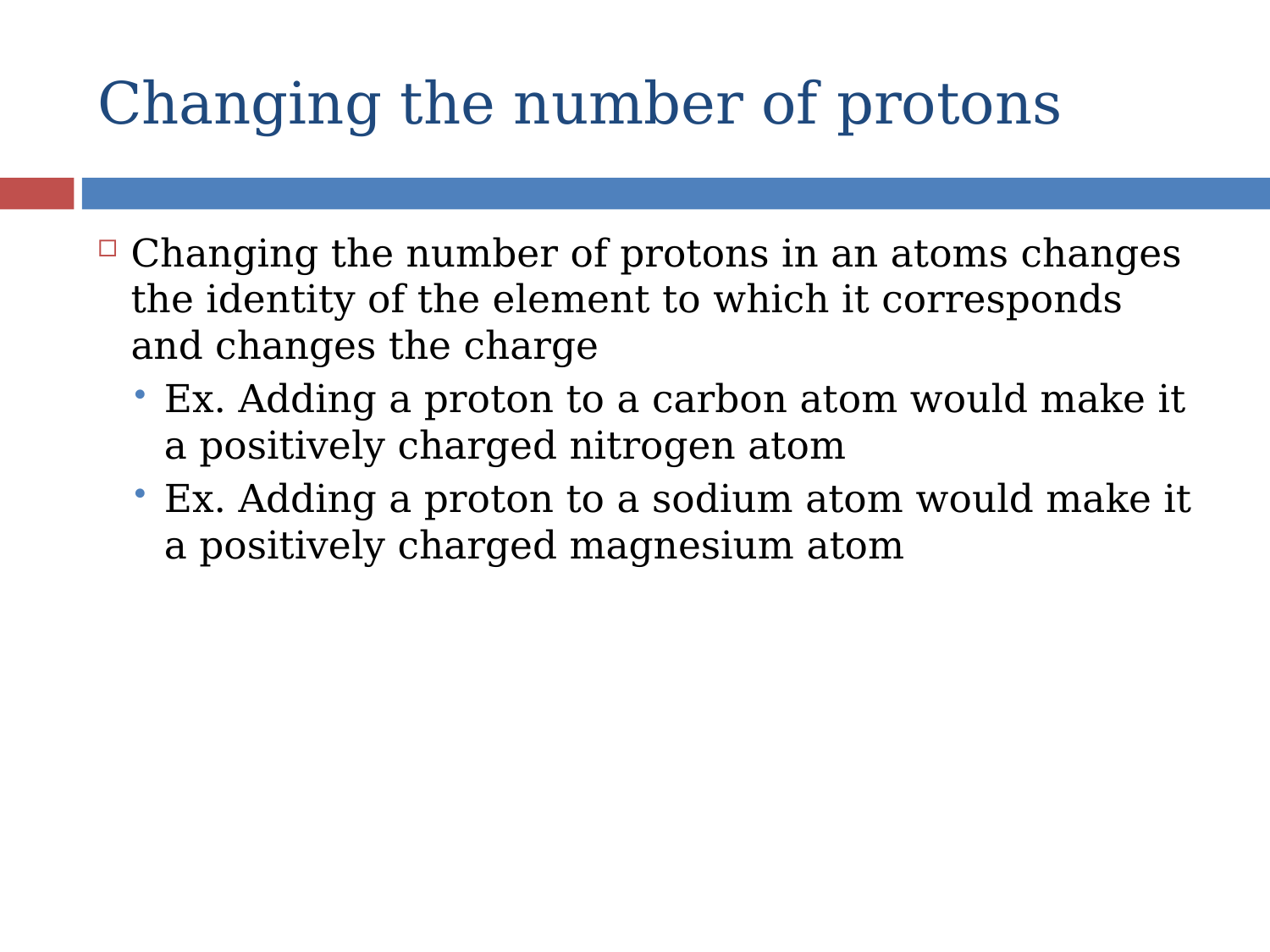

# Changing the number of protons
Changing the number of protons in an atoms changes the identity of the element to which it corresponds and changes the charge
Ex. Adding a proton to a carbon atom would make it a positively charged nitrogen atom
Ex. Adding a proton to a sodium atom would make it a positively charged magnesium atom